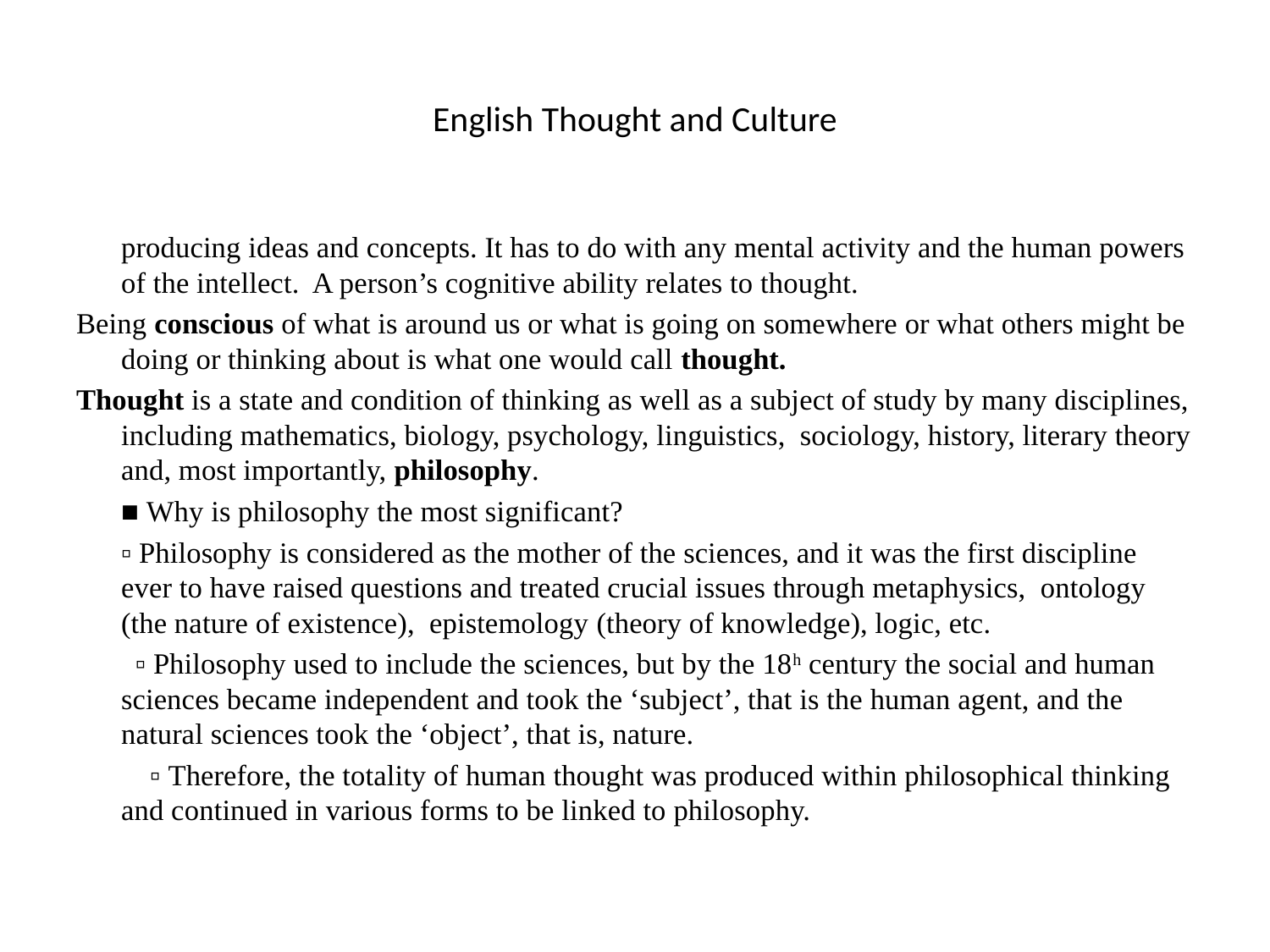

# English Thought and Culture
	producing ideas and concepts. It has to do with any mental activity and the human powers of the intellect.  A person’s cognitive ability relates to thought.
Being conscious of what is around us or what is going on somewhere or what others might be doing or thinking about is what one would call thought.
Thought is a state and condition of thinking as well as a subject of study by many disciplines, including mathematics, biology, psychology, linguistics,  sociology, history, literary theory and, most importantly, philosophy.
		■ Why is philosophy the most significant?
	▫ Philosophy is considered as the mother of the sciences, and it was the first discipline ever to have raised questions and treated crucial issues through metaphysics,  ontology (the nature of existence),  epistemology (theory of knowledge), logic, etc.
        ▫ Philosophy used to include the sciences, but by the 18h century the social and human sciences became independent and took the ‘subject’, that is the human agent, and the natural sciences took the ‘object’, that is, nature.
          ▫ Therefore, the totality of human thought was produced within philosophical thinking and continued in various forms to be linked to philosophy.